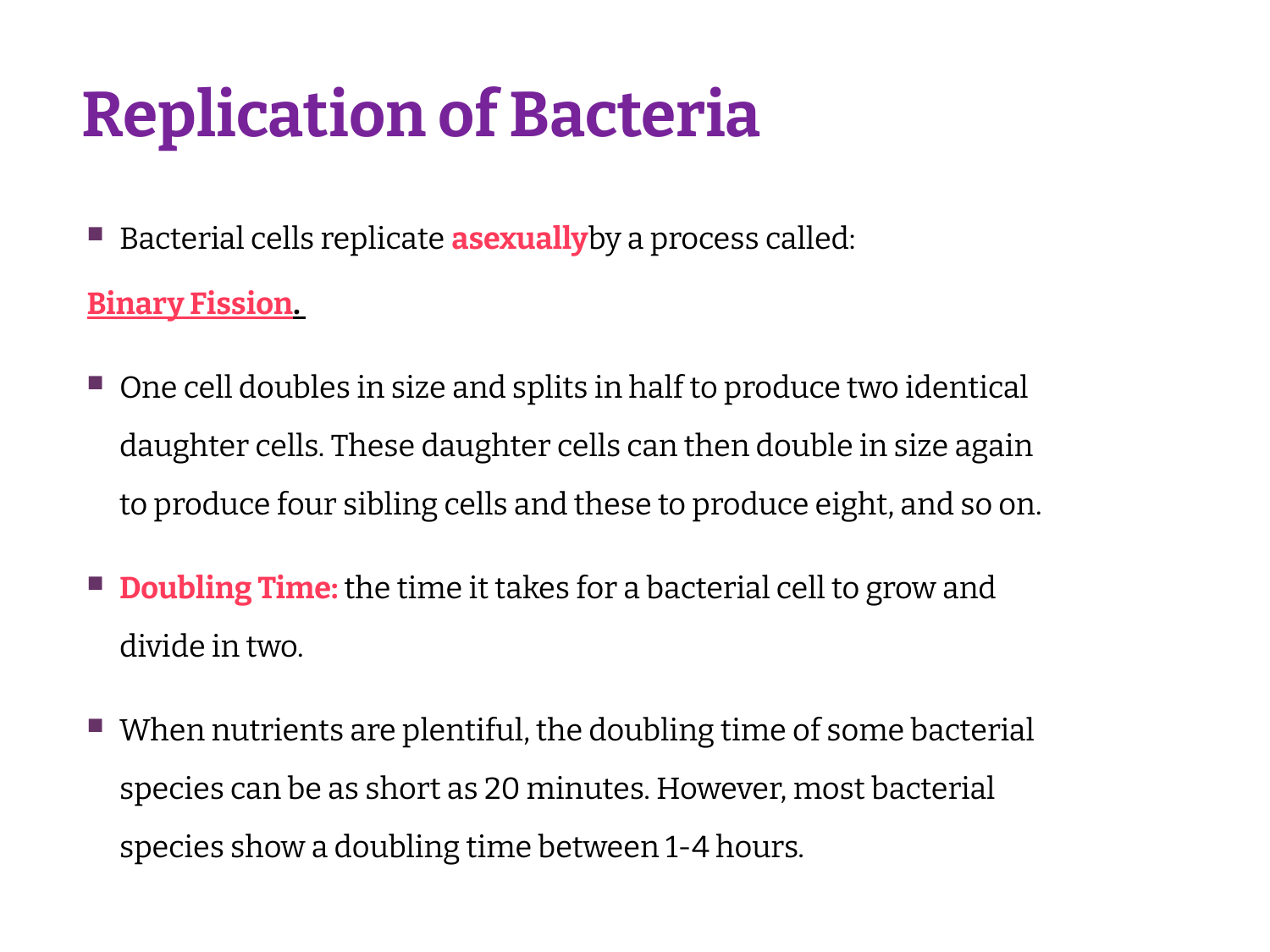

# Replication of Bacteria
Bacterial cells replicate asexuallyby a process called:
Binary Fission.
One cell doubles in size and splits in half to produce two identical daughter cells. These daughter cells can then double in size again to produce four sibling cells and these to produce eight, and so on.
Doubling Time: the time it takes for a bacterial cell to grow and divide in two.
When nutrients are plentiful, the doubling time of some bacterial species can be as short as 20 minutes. However, most bacterial species show a doubling time between 1-4 hours.